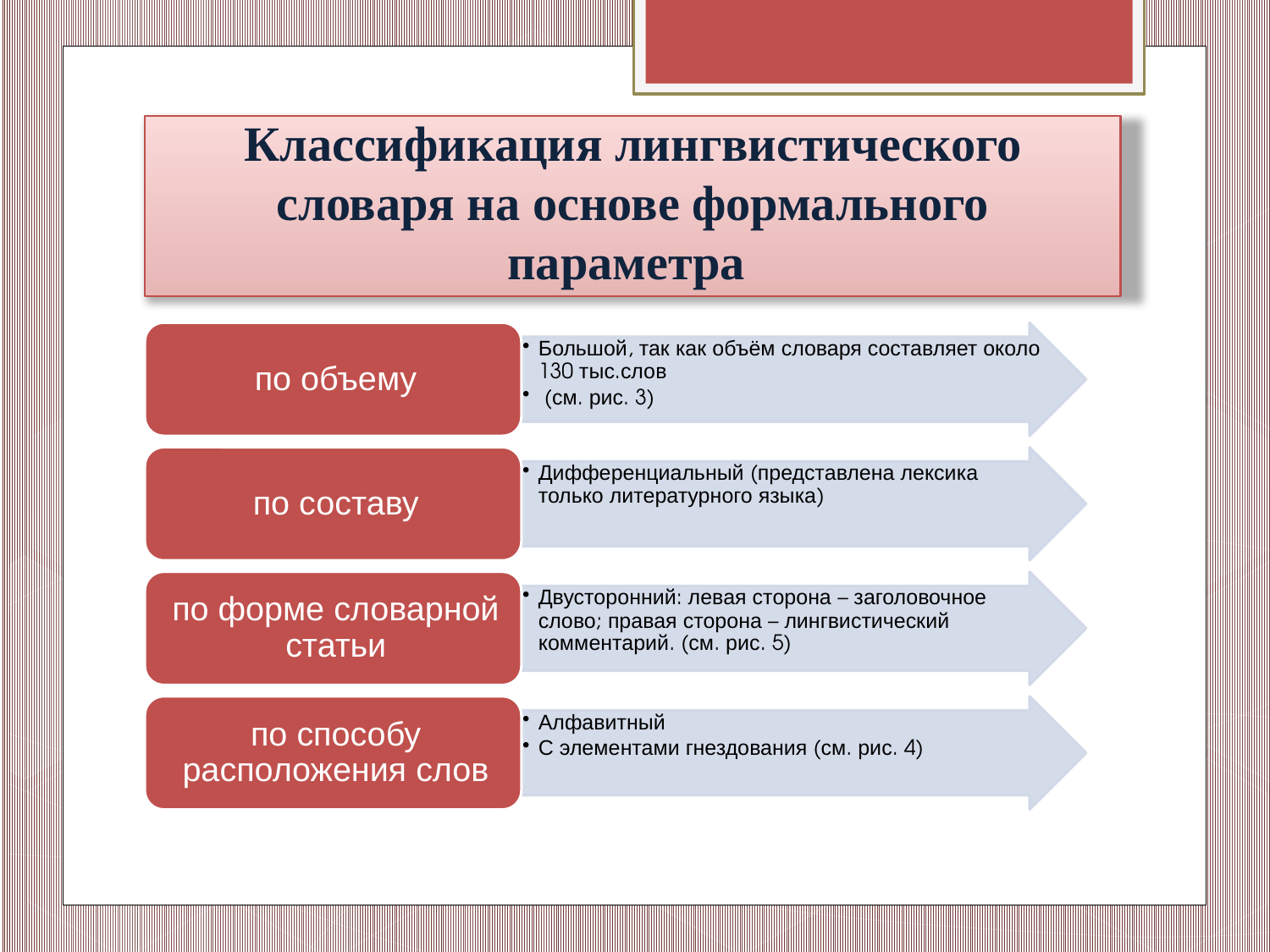

# Классификация лингвистического словаря на основе формального параметра
Большой, так как объём словаря составляет около 130 тыс.слов
 (см. рис. 3)
по объему
Дифференциальный (представлена лексика только литературного языка)
по составу
Двусторонний: левая сторона – заголовочное слово; правая сторона – лингвистический комментарий. (см. рис. 5)
по форме словарной статьи
Алфавитный
С элементами гнездования (см. рис. 4)
по способу расположения слов